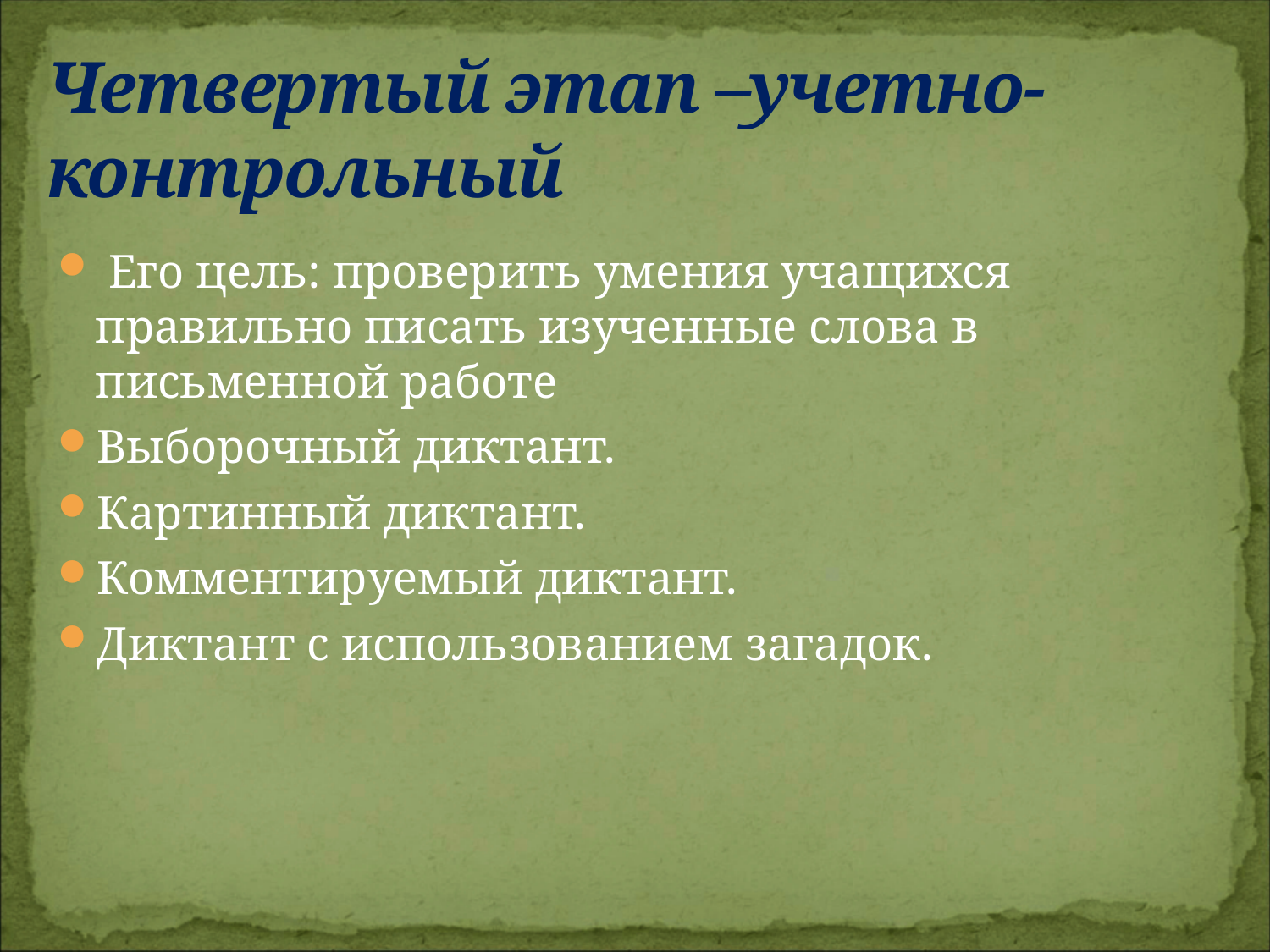

# Четвертый этап –учетно- контрольный
 Его цель: проверить умения учащихся правильно писать изученные слова в письменной работе
Выборочный диктант.
Картинный диктант.
Комментируемый диктант.
Диктант с использованием загадок.